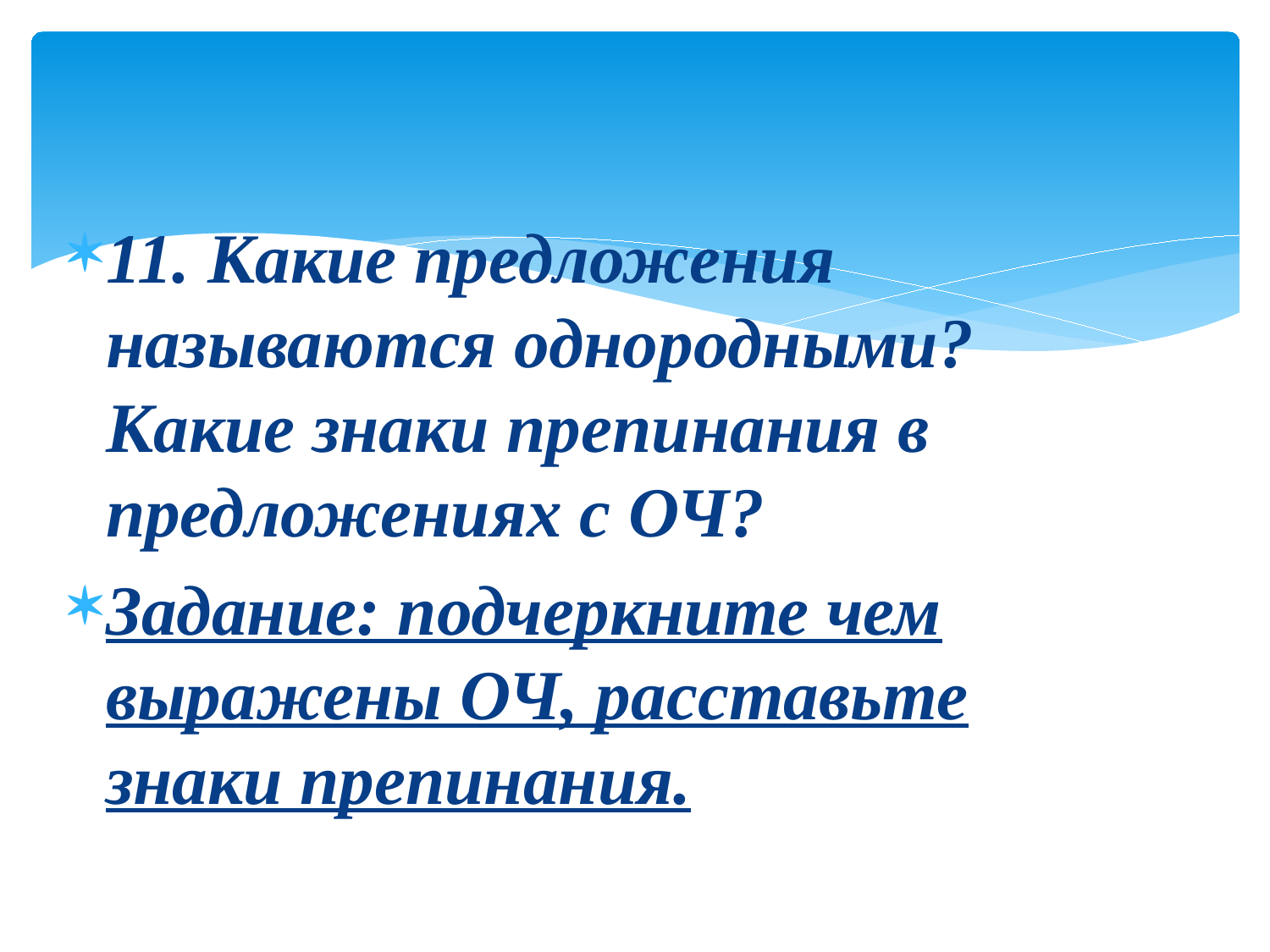

11. Какие предложения называются однородными? Какие знаки препинания в предложениях с ОЧ?
Задание: подчеркните чем выражены ОЧ, расставьте знаки препинания.